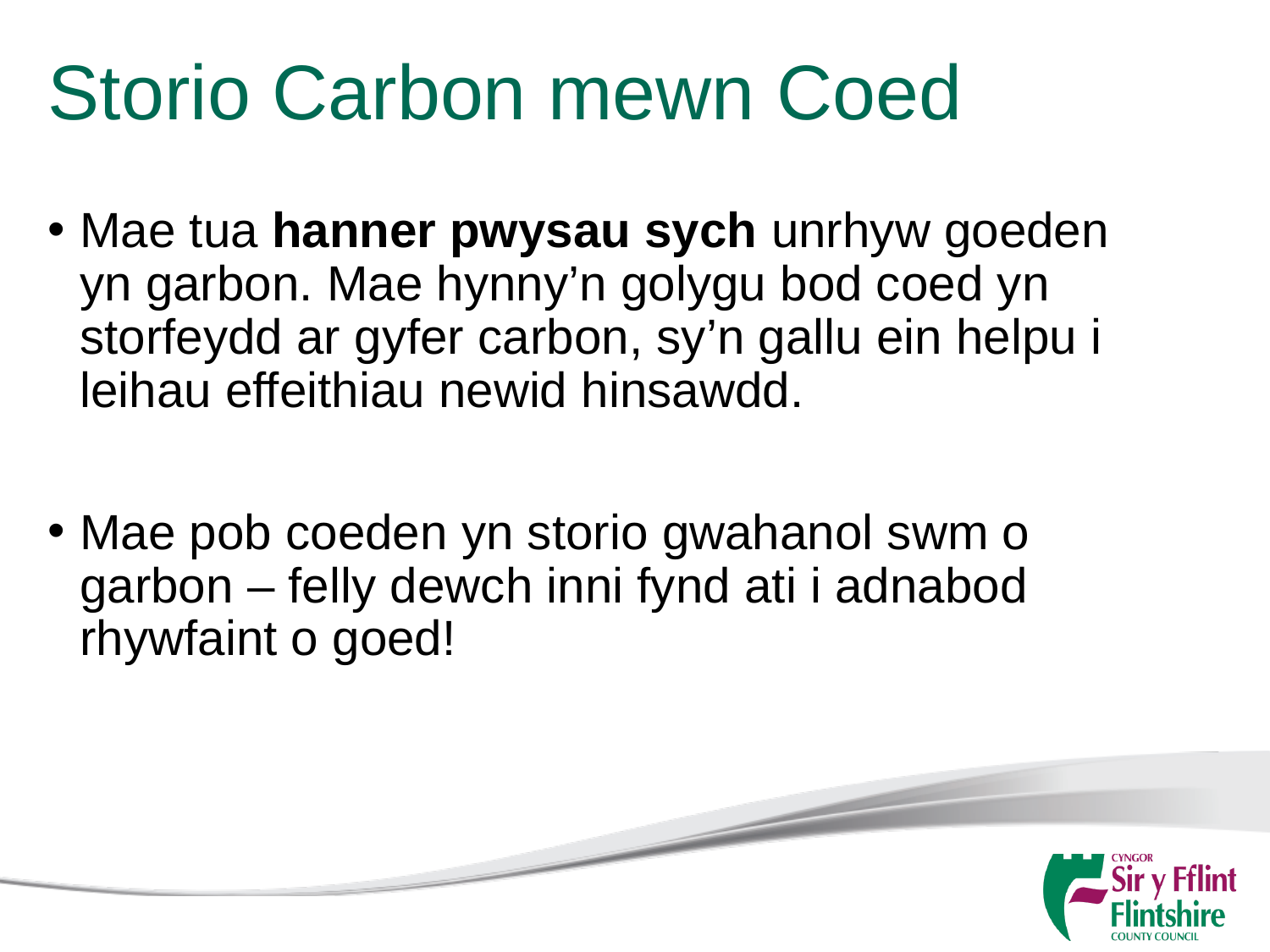

# Storio Carbon mewn Coed
Mae tua hanner pwysau sych unrhyw goeden yn garbon. Mae hynny’n golygu bod coed yn storfeydd ar gyfer carbon, sy’n gallu ein helpu i leihau effeithiau newid hinsawdd.

Mae pob coeden yn storio gwahanol swm o garbon – felly dewch inni fynd ati i adnabod rhywfaint o goed!